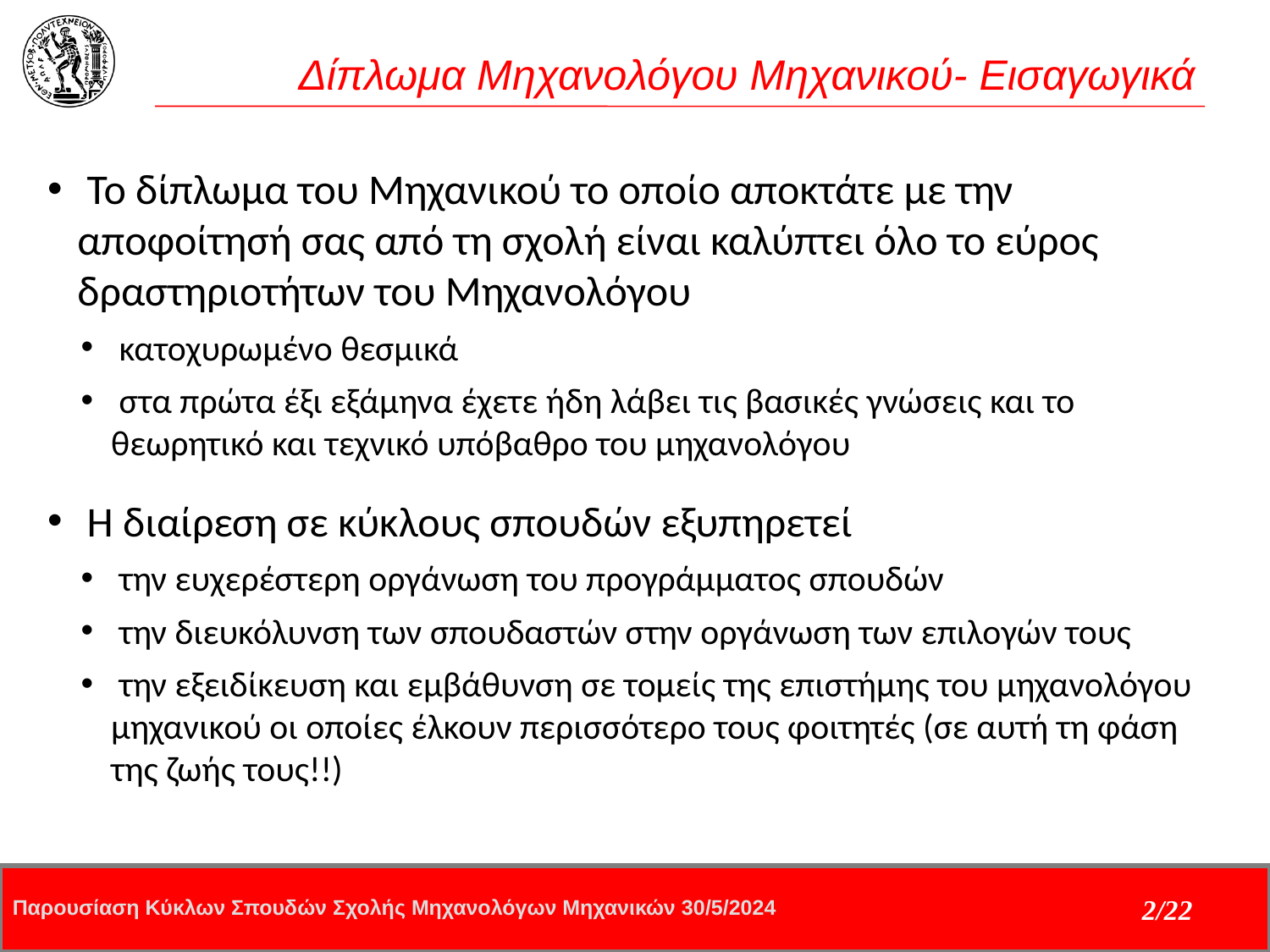

# Δίπλωμα Μηχανολόγου Μηχανικού- Εισαγωγικά
 Το δίπλωμα του Μηχανικού το οποίο αποκτάτε με την αποφοίτησή σας από τη σχολή είναι καλύπτει όλο το εύρος δραστηριοτήτων του Μηχανολόγου
 κατοχυρωμένο θεσμικά
 στα πρώτα έξι εξάμηνα έχετε ήδη λάβει τις βασικές γνώσεις και το θεωρητικό και τεχνικό υπόβαθρο του μηχανολόγου
 Η διαίρεση σε κύκλους σπουδών εξυπηρετεί
 την ευχερέστερη οργάνωση του προγράμματος σπουδών
 την διευκόλυνση των σπουδαστών στην οργάνωση των επιλογών τους
 την εξειδίκευση και εμβάθυνση σε τομείς της επιστήμης του μηχανολόγου μηχανικού οι οποίες έλκουν περισσότερο τους φοιτητές (σε αυτή τη φάση της ζωής τους!!)